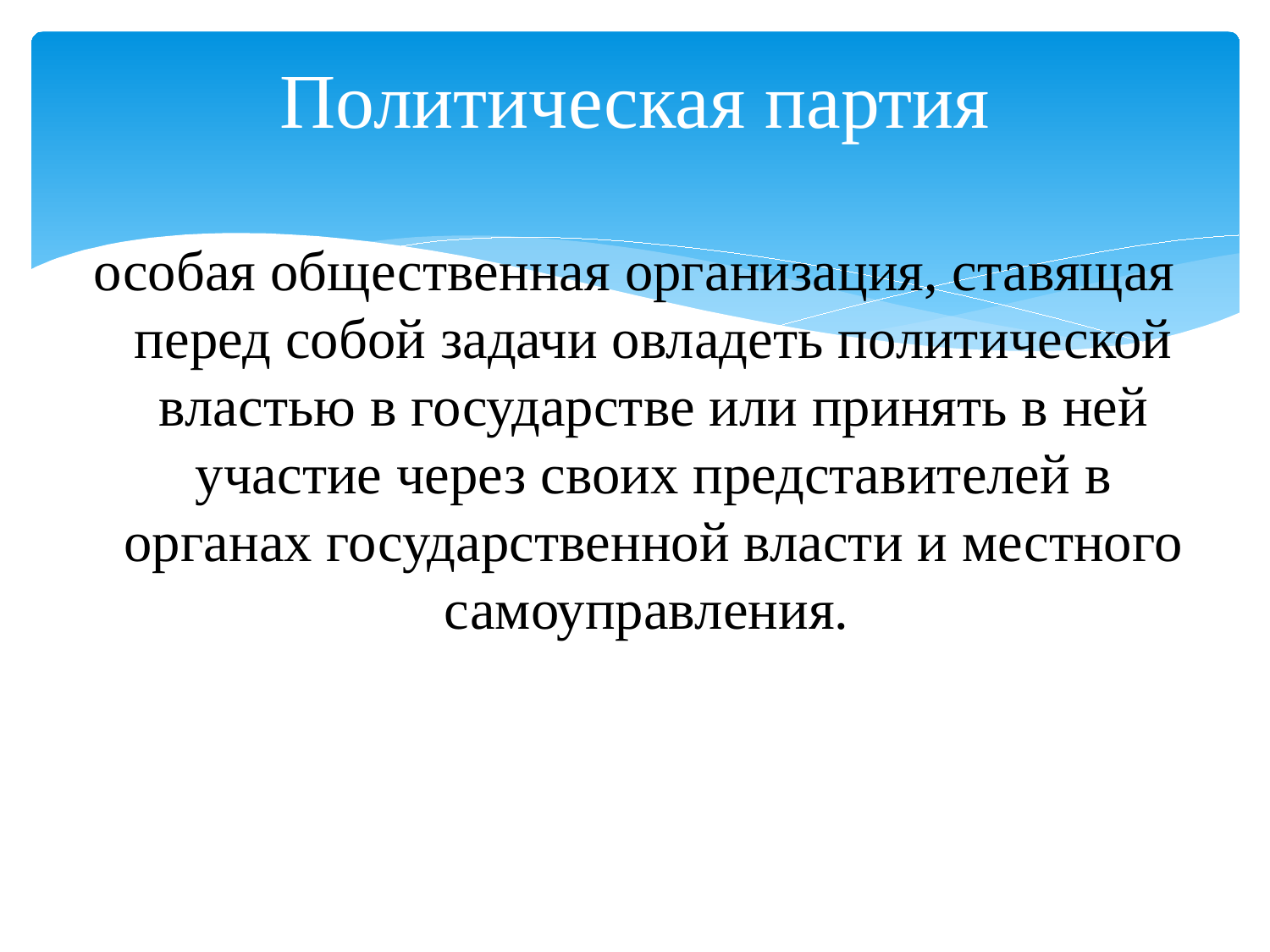

# Политическая партия

особая общественная организация, ставящая перед собой задачи овладеть политической властью в государстве или принять в ней участие через своих представителей в органах государственной власти и местного самоуправления.